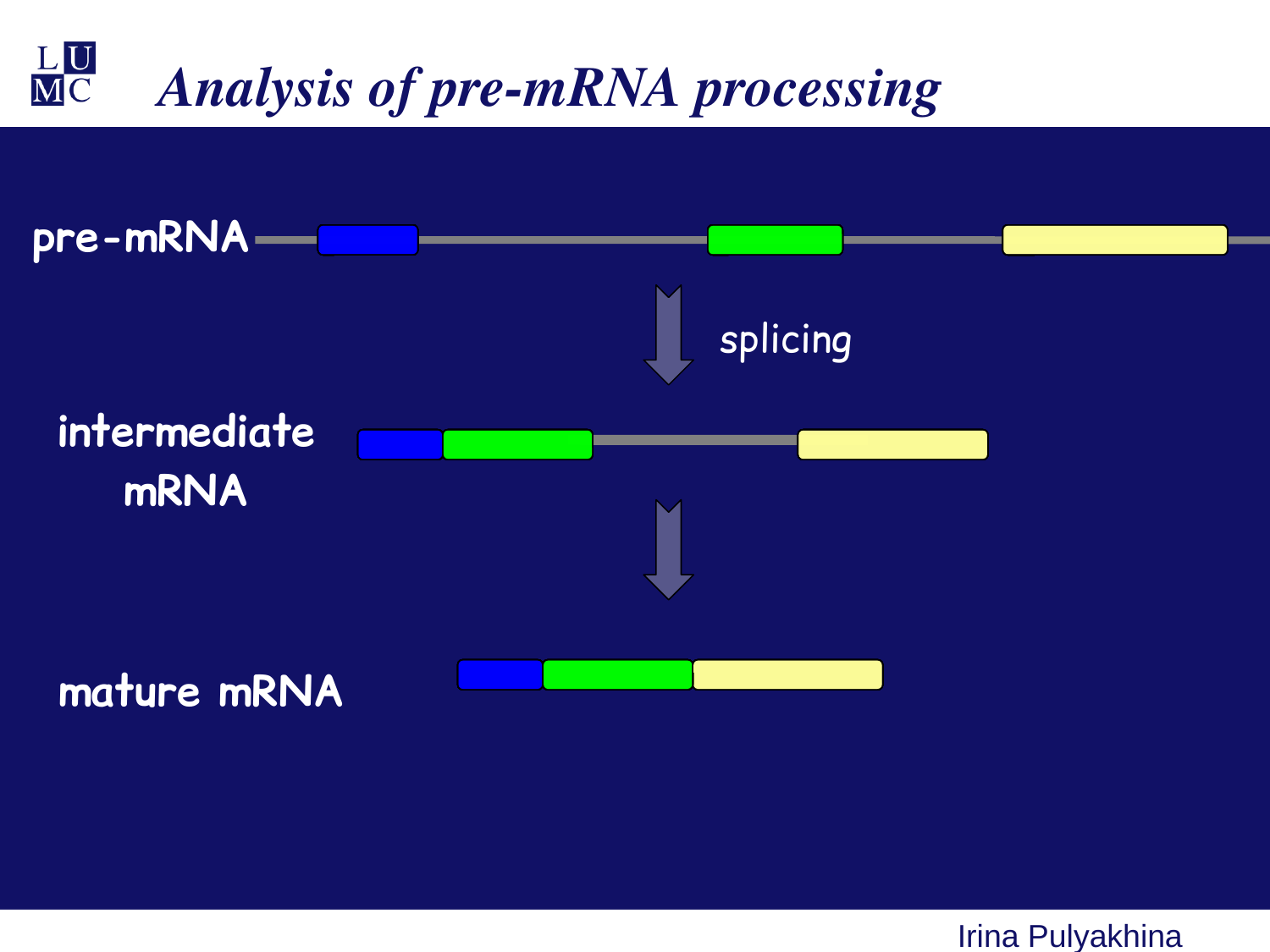

# Analysis of pre-mRNA processing
pre-mRNA

splicing

intermediate
mRNA

mature mRNA

Irina Pulyakhina